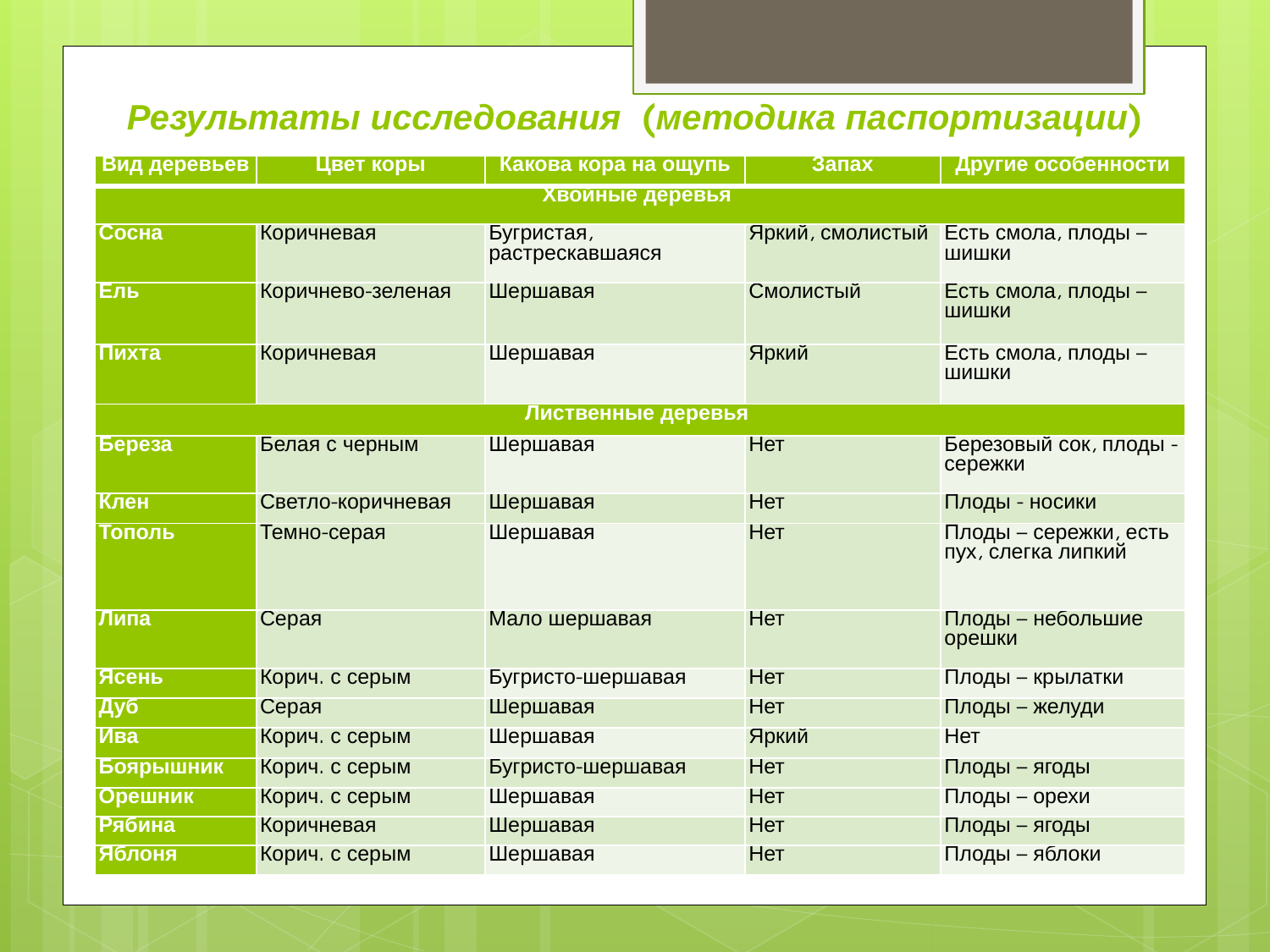

# Результаты исследования  (методика паспортизации)
| Вид деревьев | Цвет коры | Какова кора на ощупь | Запах | Другие особенности |
| --- | --- | --- | --- | --- |
| Хвойные деревья |  |  |  |  |
| Сосна | Коричневая | Бугристая, растрескавшаяся | Яркий, смолистый | Есть смола, плоды – шишки |
| Ель | Коричнево-зеленая | Шершавая | Смолистый | Есть смола, плоды – шишки |
| Пихта | Коричневая | Шершавая | Яркий | Есть смола, плоды – шишки |
| Лиственные деревья |  |  |  |  |
| Береза | Белая с черным | Шершавая | Нет | Березовый сок, плоды - сережки |
| Клен | Светло-коричневая | Шершавая | Нет | Плоды - носики |
| Тополь | Темно-серая | Шершавая | Нет | Плоды – сережки, есть пух, слегка липкий |
| Липа | Серая | Мало шершавая | Нет | Плоды – небольшие орешки |
| Ясень | Корич. с серым | Бугристо-шершавая | Нет | Плоды – крылатки |
| Дуб | Серая | Шершавая | Нет | Плоды – желуди |
| Ива | Корич. с серым | Шершавая | Яркий | Нет |
| Боярышник | Корич. с серым | Бугристо-шершавая | Нет | Плоды – ягоды |
| Орешник | Корич. с серым | Шершавая | Нет | Плоды – орехи |
| Рябина | Коричневая | Шершавая | Нет | Плоды – ягоды |
| Яблоня | Корич. с серым | Шершавая | Нет | Плоды – яблоки |